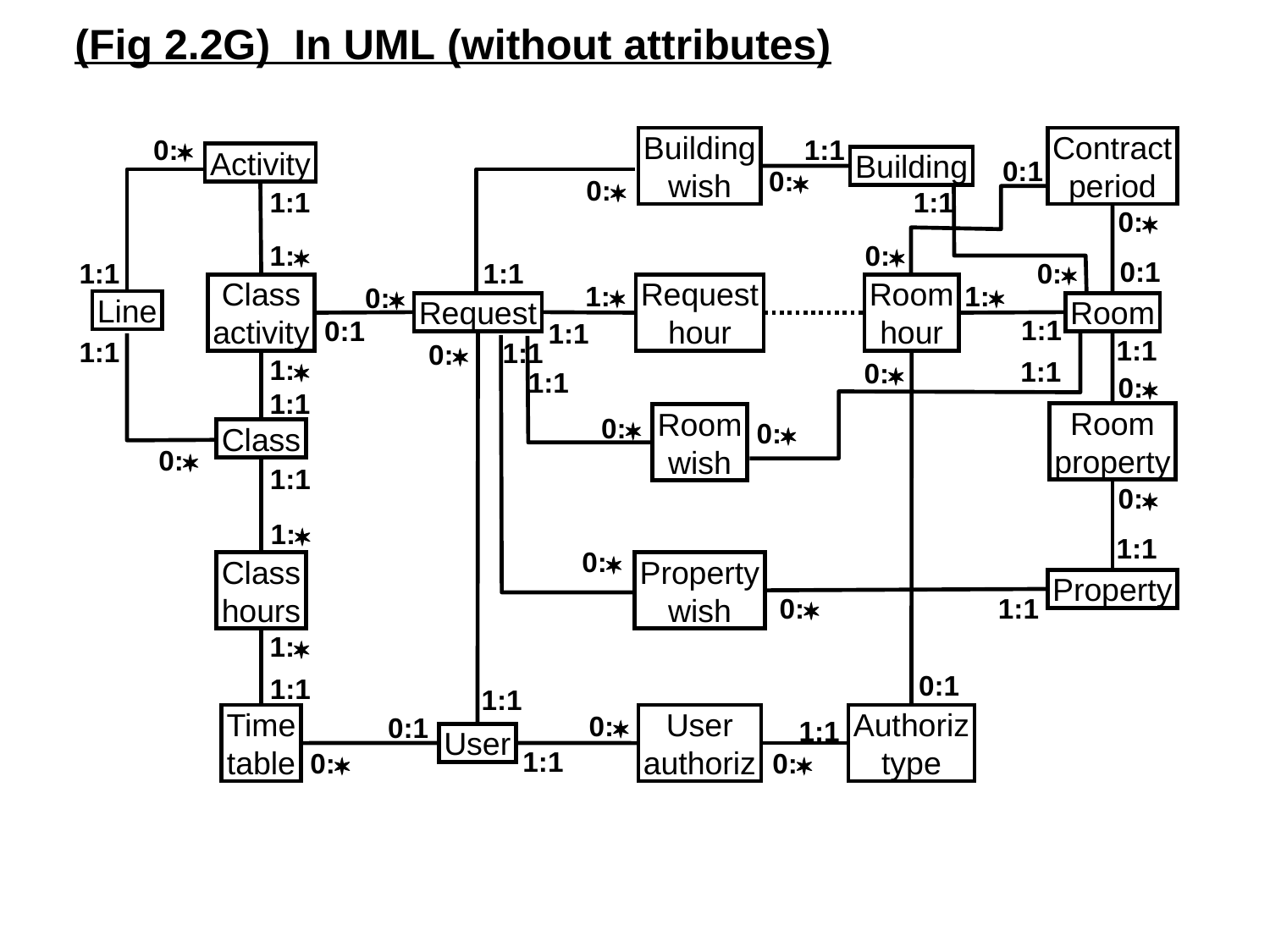

(Fig 2.2G)  In UML (without attributes)
0:∗
1:1
Building
wish
Contract
period
Activity
Building
0:1
0:∗
0:∗

1:1
1:1

0:∗
1:∗
0:∗
0:1
1:1
1:1
0:∗
1:∗
1:∗
Class
activity
Request
hour
Room
hour
0:∗
Line
Request
Room
1:1
0:1
1:1
1:1
1:1
1:1
0:∗

1:∗
1:1
0:∗
1:1
0:∗
1:1
Room
property
Room
wish
0:∗
0:∗
Class
0:∗
1:1
0:∗
1:∗
1:1
0:∗
Class
hours
Property
wish
Property
0:∗
1:1
1:∗
0:1
1:1
1:1
0:∗
Time
table
User
authoriz
Authoriz
type
0:1
1:1
User
1:1
0:∗
0:∗